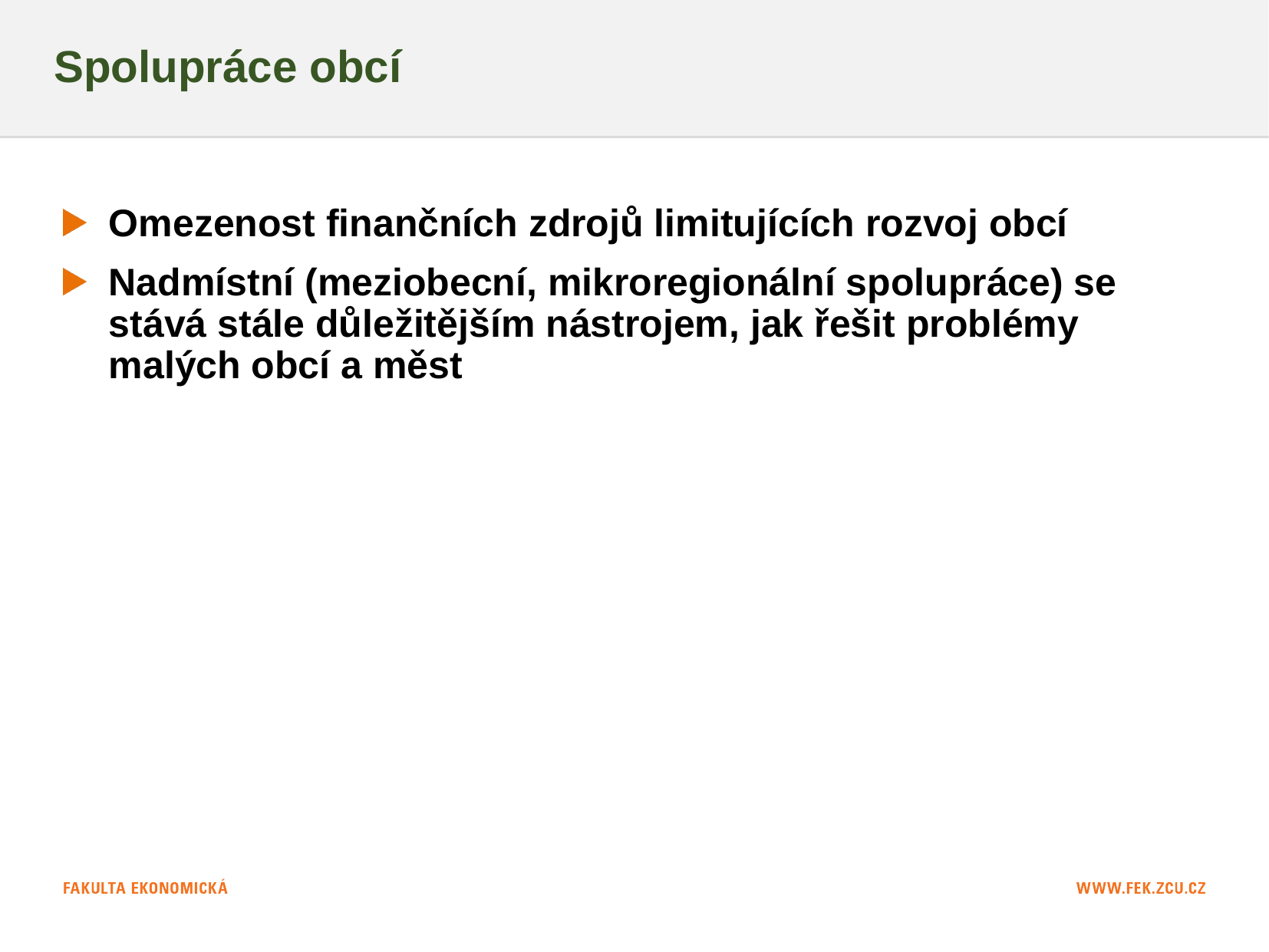

# Spolupráce obcí
Omezenost finančních zdrojů limitujících rozvoj obcí
Nadmístní (meziobecní, mikroregionální spolupráce) se stává stále důležitějším nástrojem, jak řešit problémy malých obcí a měst